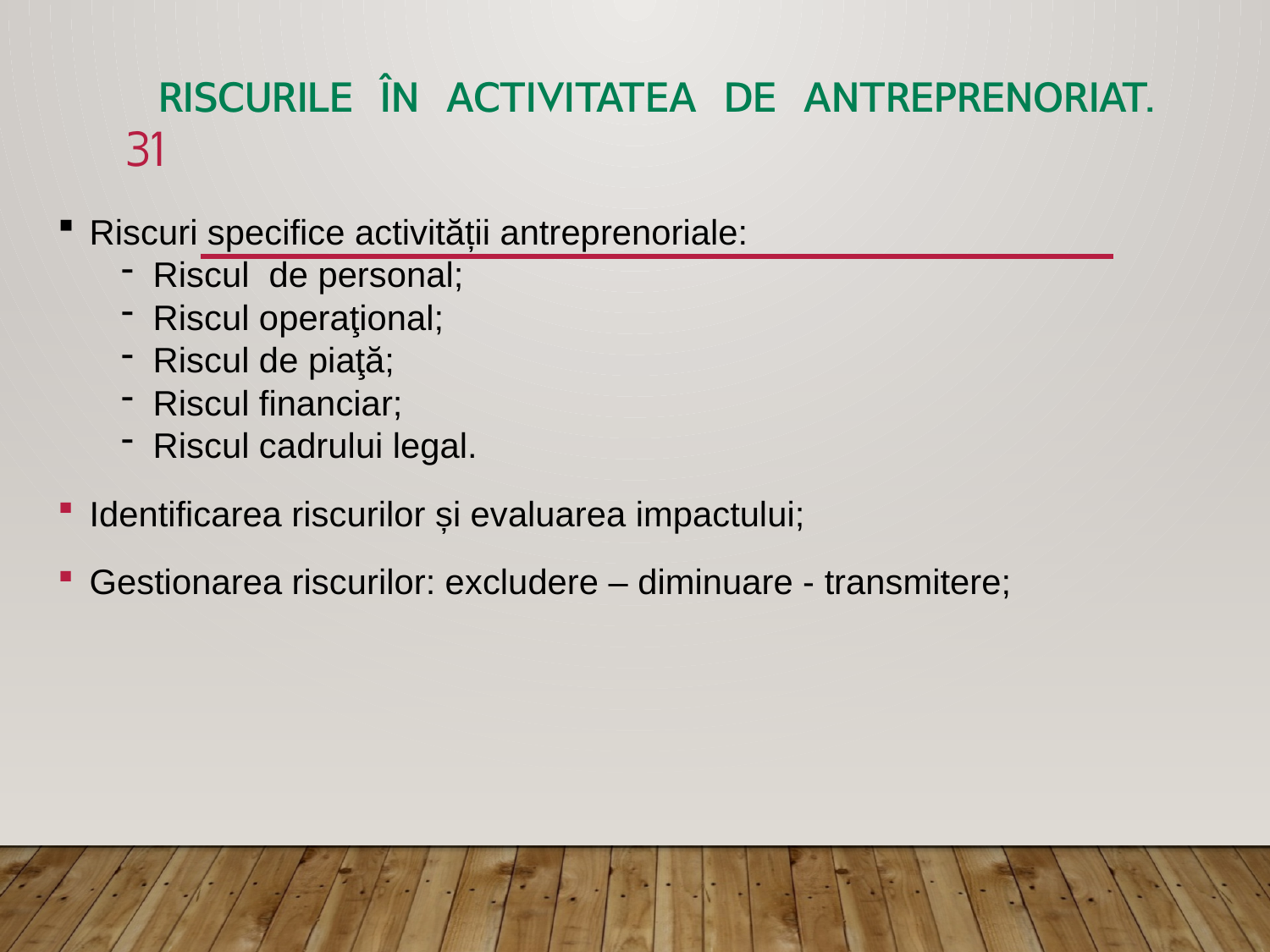

RISCURILE  ÎN  ACTIVITATEA  DE  ANTREPRENORIAT.

Riscuri specifice activității antreprenoriale:
Riscul  de personal;
Riscul operaţional;
Riscul de piaţă;
Riscul financiar;
Riscul cadrului legal.
Identificarea riscurilor și evaluarea impactului;
Gestionarea riscurilor: excludere – diminuare - transmitere;

31